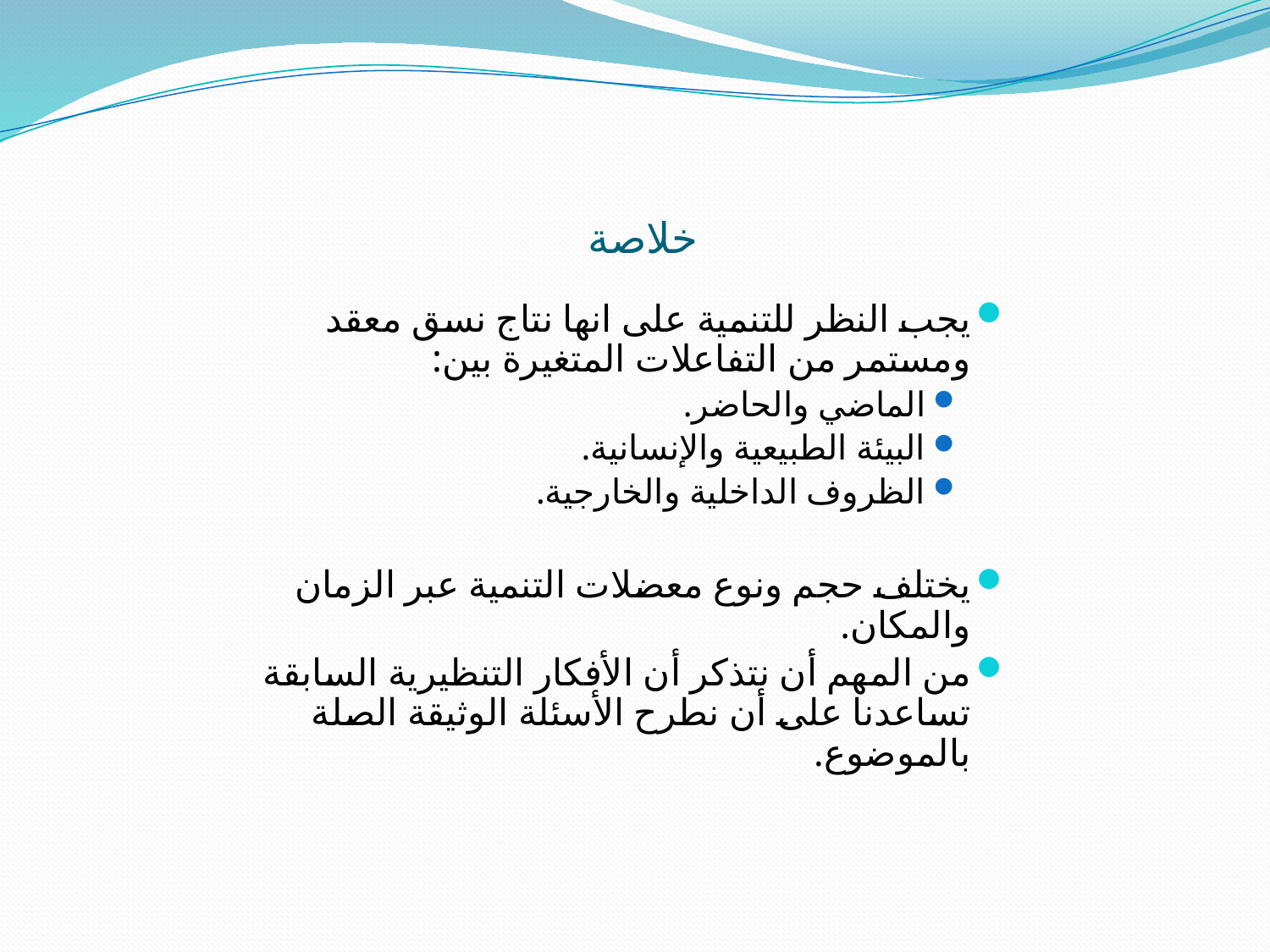

# خلاصة
يجب النظر للتنمية على انها نتاج نسق معقد ومستمر من التفاعلات المتغيرة بين:
الماضي والحاضر.
البيئة الطبيعية والإنسانية.
الظروف الداخلية والخارجية.

يختلف حجم ونوع معضلات التنمية عبر الزمان والمكان.
من المهم أن نتذكر أن الأفكار التنظيرية السابقة تساعدنا على أن نطرح الأسئلة الوثيقة الصلة بالموضوع.